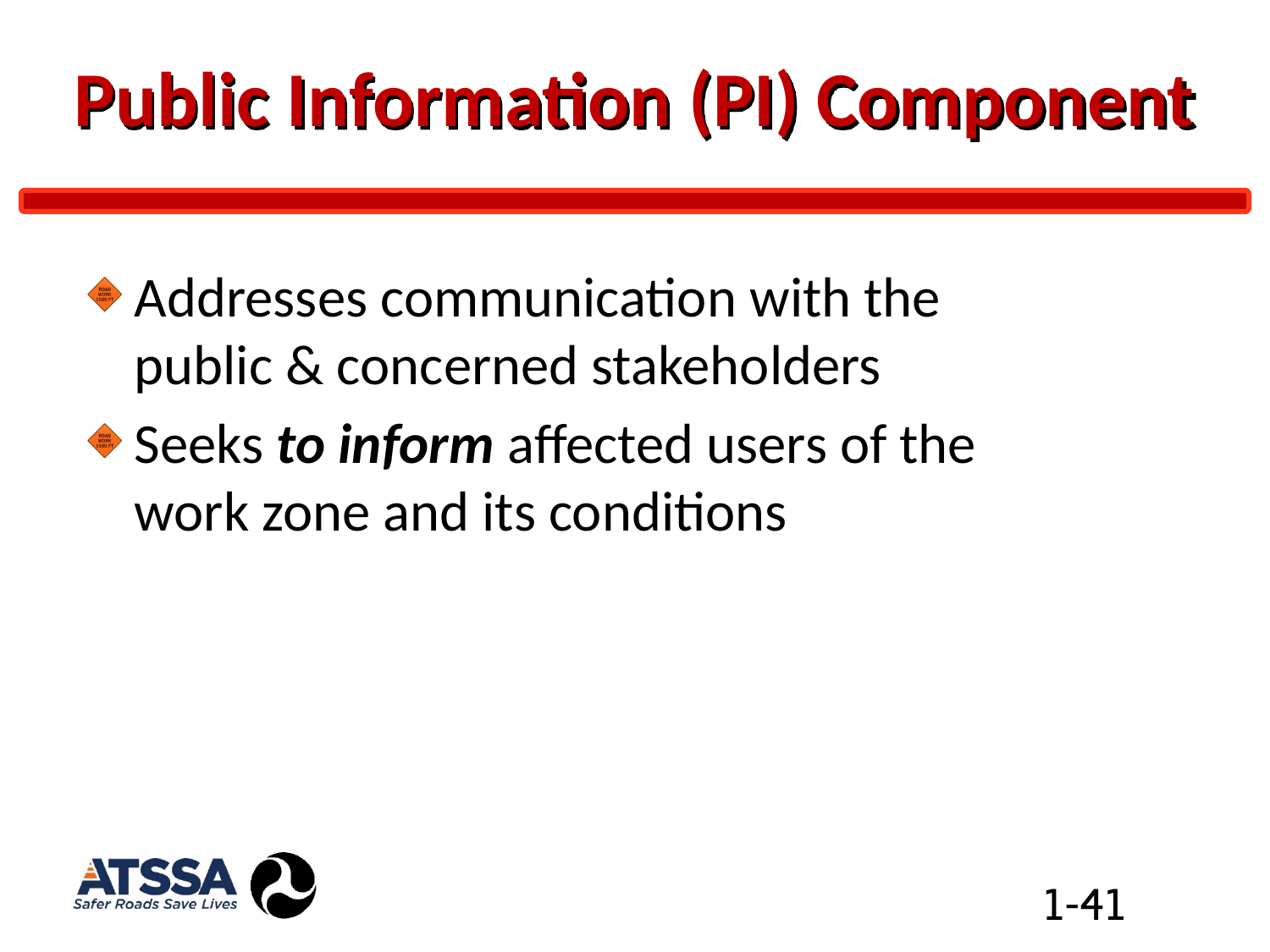

# Public Information (PI) Component
Addresses communication with the public & concerned stakeholders
Seeks to inform affected users of the work zone and its conditions